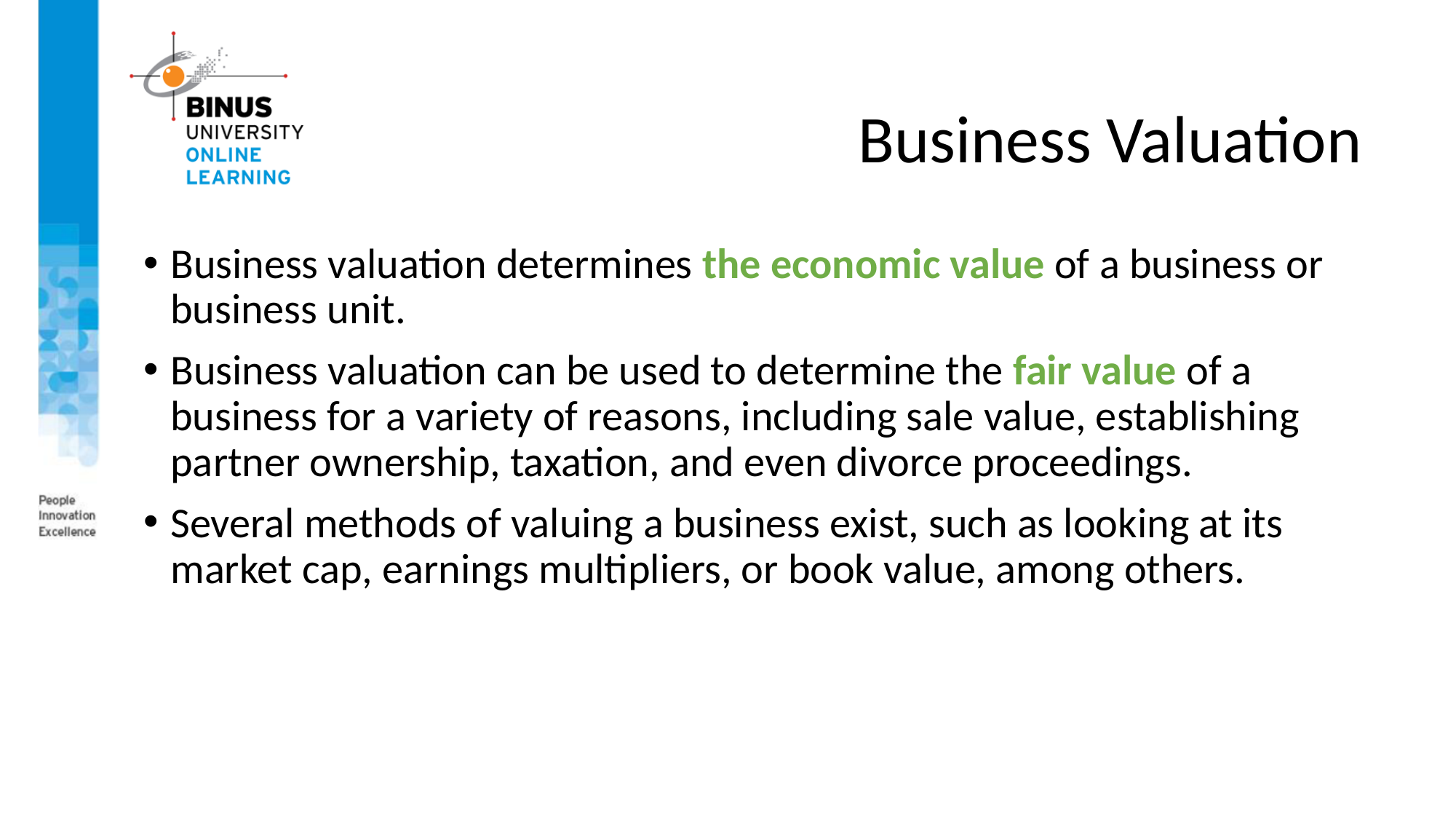

Business Valuation
Business valuation determines the economic value of a business or business unit.
Business valuation can be used to determine the fair value of a business for a variety of reasons, including sale value, establishing partner ownership, taxation, and even divorce proceedings.
Several methods of valuing a business exist, such as looking at its market cap, earnings multipliers, or book value, among others.